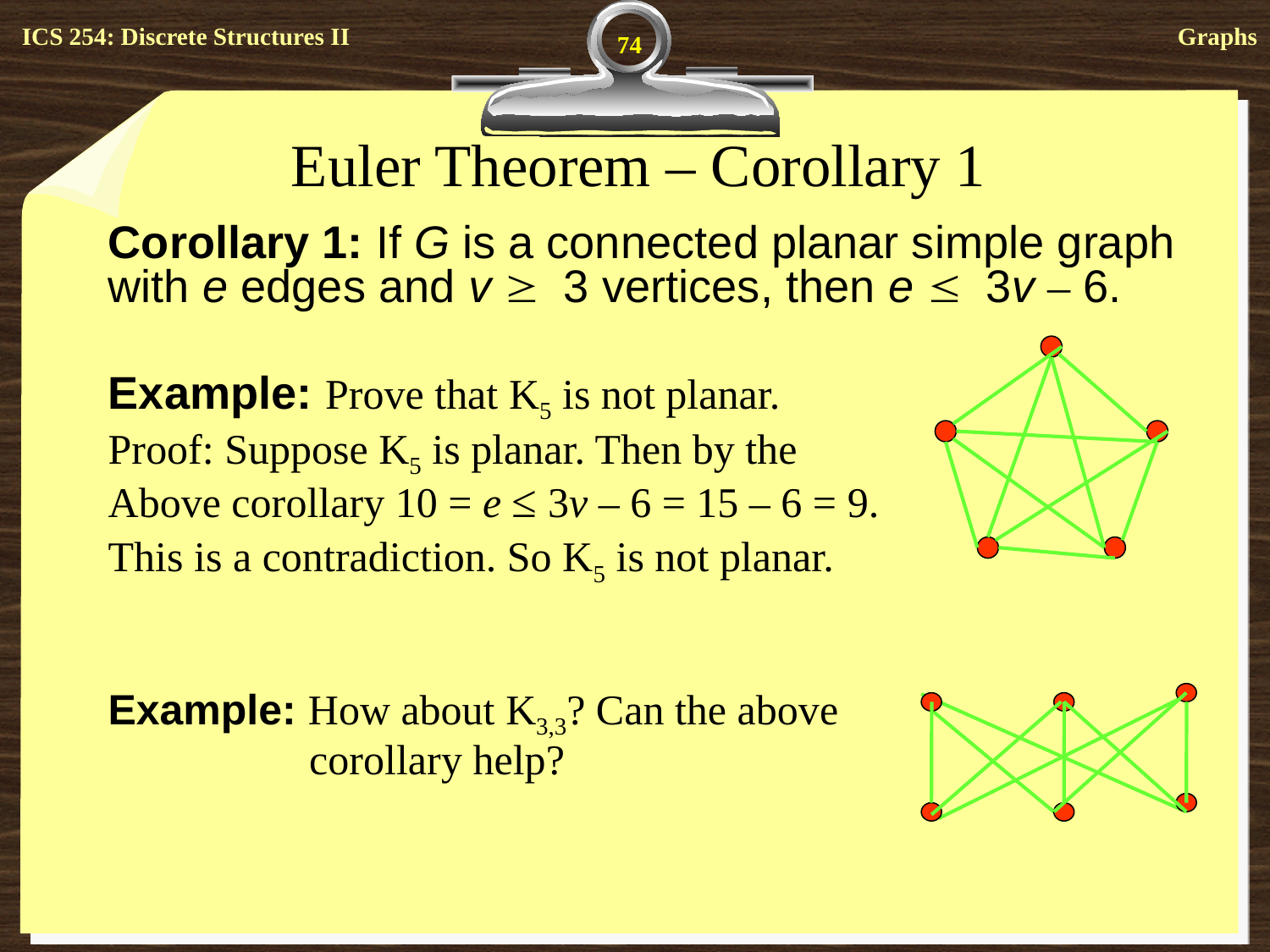

74
# Euler Theorem – Corollary 1
Corollary 1: If G is a connected planar simple graph with e edges and v ≥ 3 vertices, then e ≤ 3v – 6.

Example: Prove that K5 is not planar.
Proof: Suppose K5 is planar. Then by the
Above corollary 10 = e ≤ 3v – 6 = 15 – 6 = 9.
This is a contradiction. So K5 is not planar.

Example: How about K3,3? Can the above
                   corollary help?